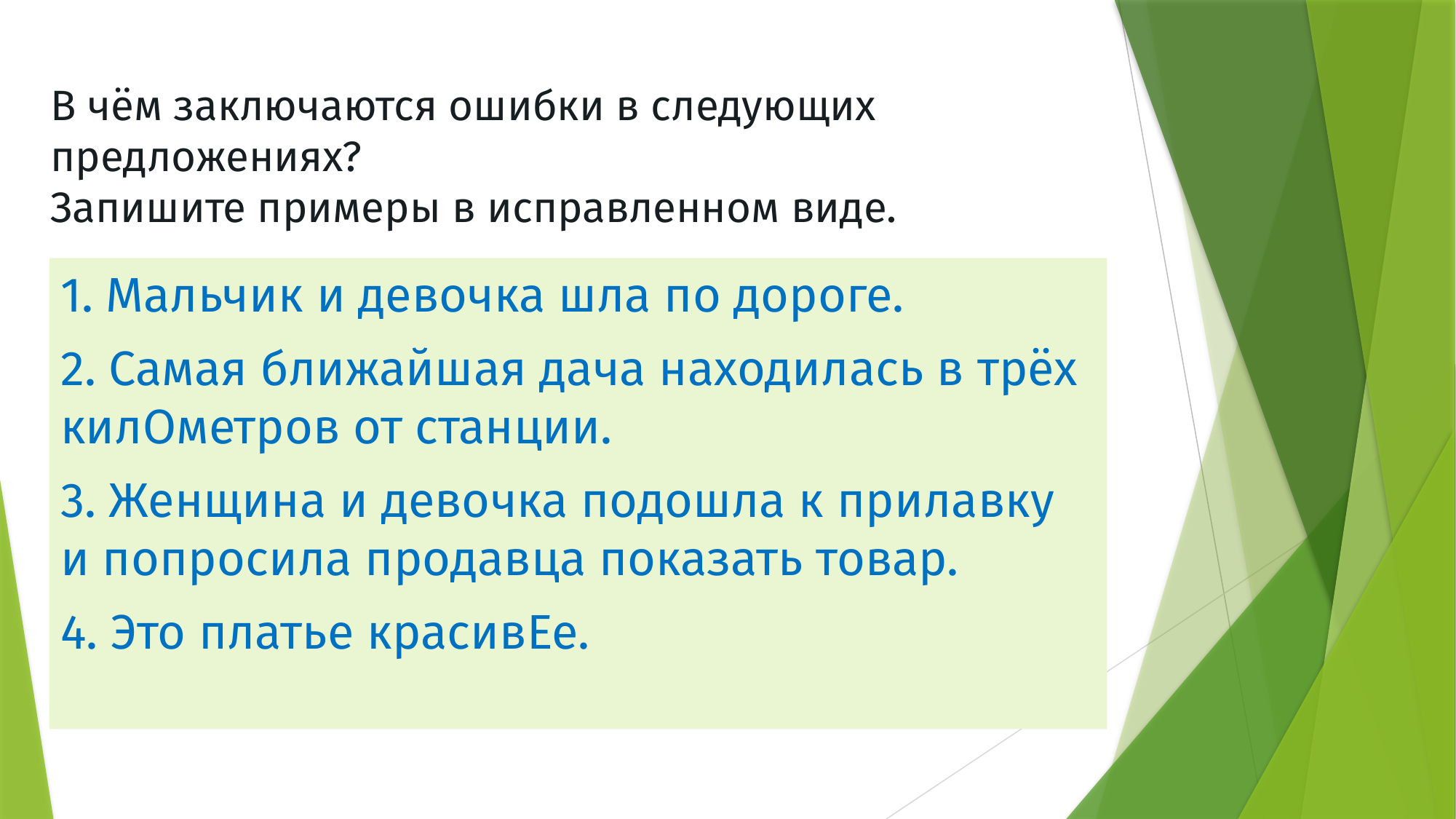

# В чём заключаются ошибки в следующих предложениях? Запишите примеры в исправленном виде.
1. Мальчик и девочка шла по дороге.
2. Самая ближайшая дача находилась в трёх килОметров от станции.
3. Женщина и девочка подошла к прилавку и попросила продавца показать товар.
4. Это платье красивЕе.